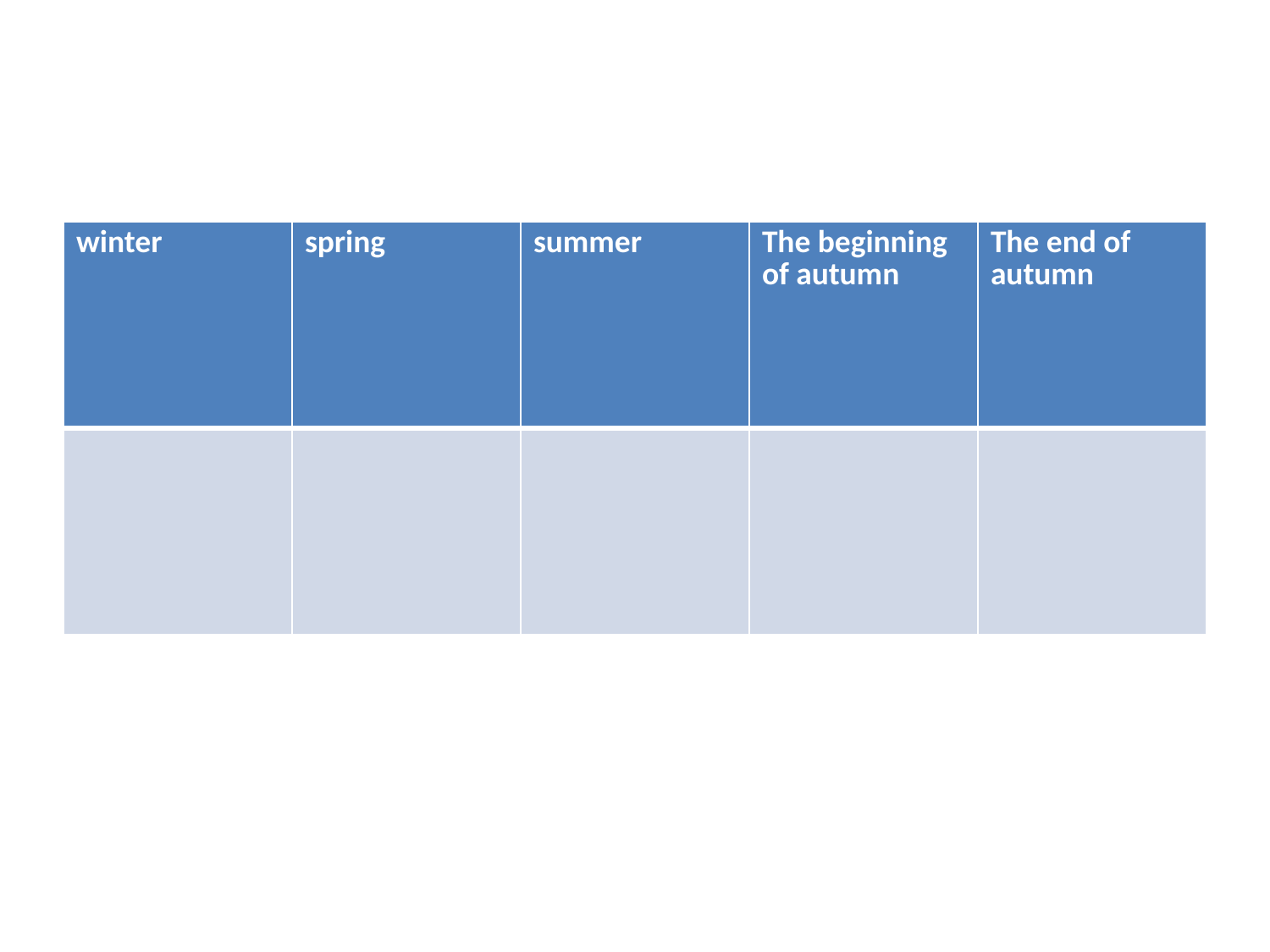

#
| winter | spring | summer | The beginning of autumn | The end of autumn |
| --- | --- | --- | --- | --- |
|  |  |  |  |  |